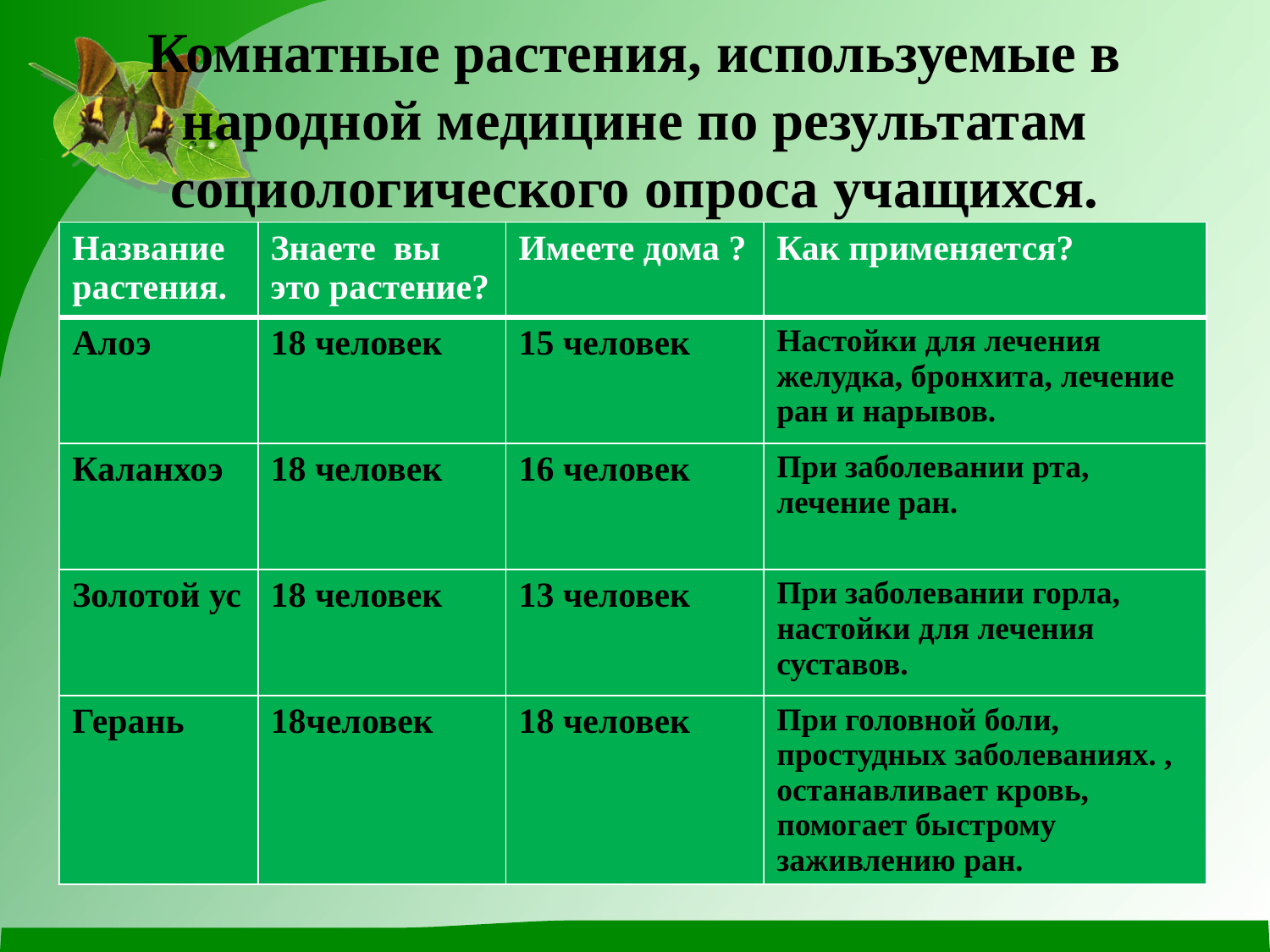

# Комнатные растения, используемые в народной медицине по результатам социологического опроса учащихся.
| Название  растения. | Знаете  вы это растение? | Имеете дома ? | Как применяется? |
| --- | --- | --- | --- |
| Алоэ | 18 человек | 15 человек | Настойки для лечения желудка, бронхита, лечение ран и нарывов. |
| Каланхоэ | 18 человек | 16 человек | При заболевании рта, лечение ран. |
| Золотой ус | 18 человек | 13 человек | При заболевании горла, настойки для лечения суставов. |
| Герань | 18человек | 18 человек | При головной боли, простудных заболеваниях. , останавливает кровь, помогает быстрому заживлению ран. |